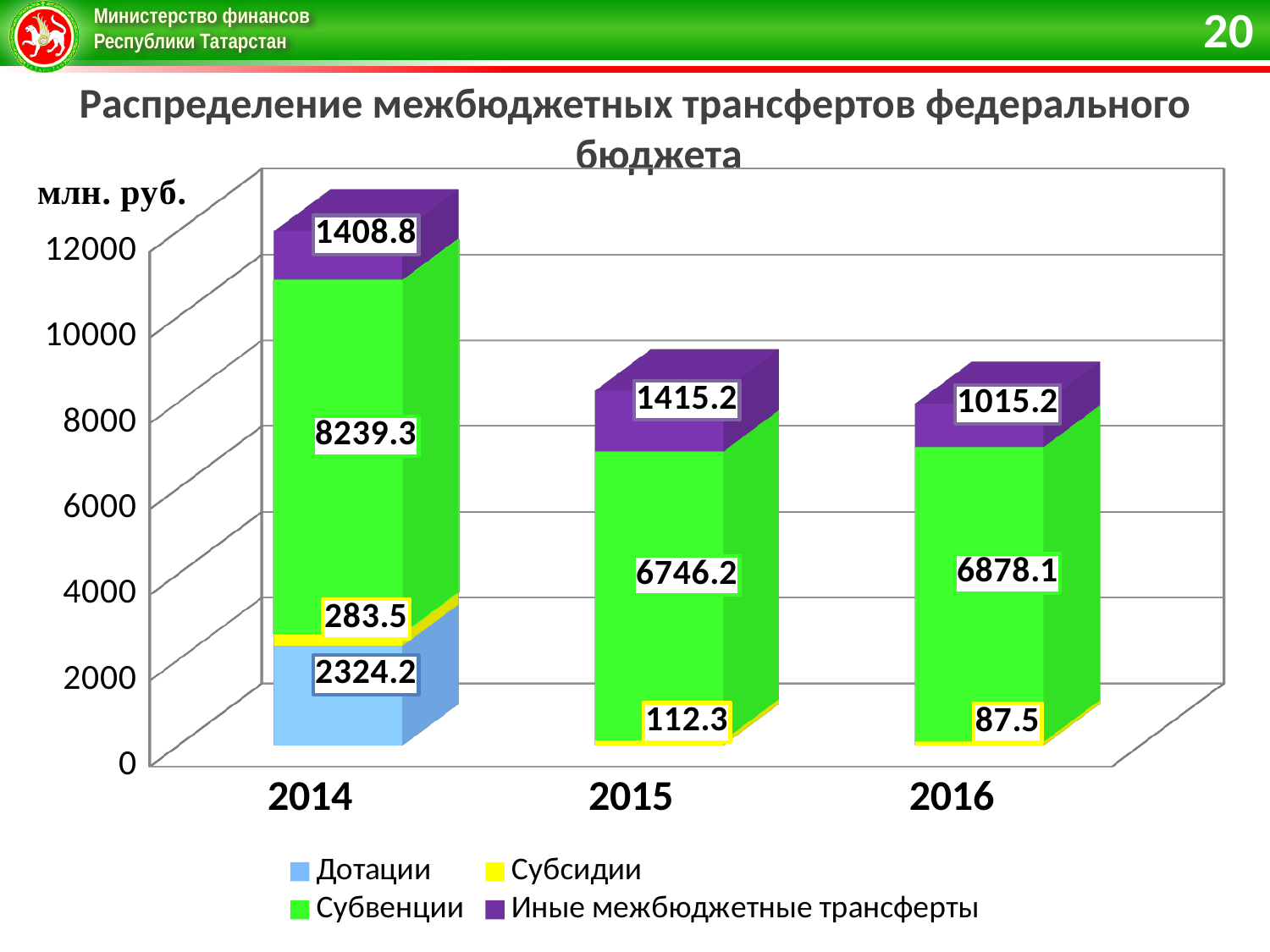

20

Распределение межбюджетных трансфертов федерального бюджета

[unsupported chart]